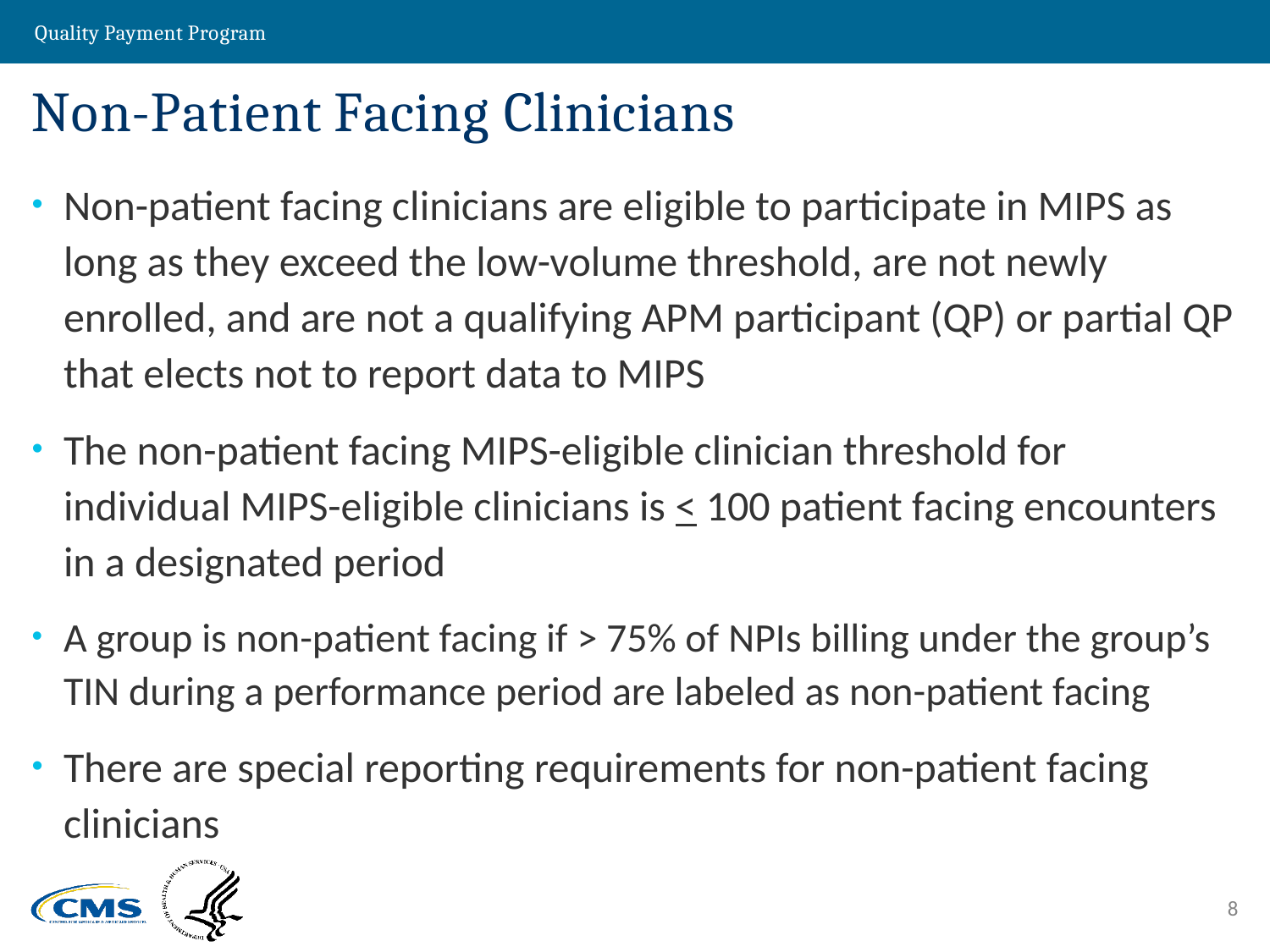

# Non-Patient Facing Clinicians
Non-patient facing clinicians are eligible to participate in MIPS as long as they exceed the low-volume threshold, are not newly enrolled, and are not a qualifying APM participant (QP) or partial QP that elects not to report data to MIPS
The non-patient facing MIPS-eligible clinician threshold for individual MIPS-eligible clinicians is < 100 patient facing encounters in a designated period
A group is non-patient facing if > 75% of NPIs billing under the group’s TIN during a performance period are labeled as non-patient facing
There are special reporting requirements for non-patient facing clinicians

8